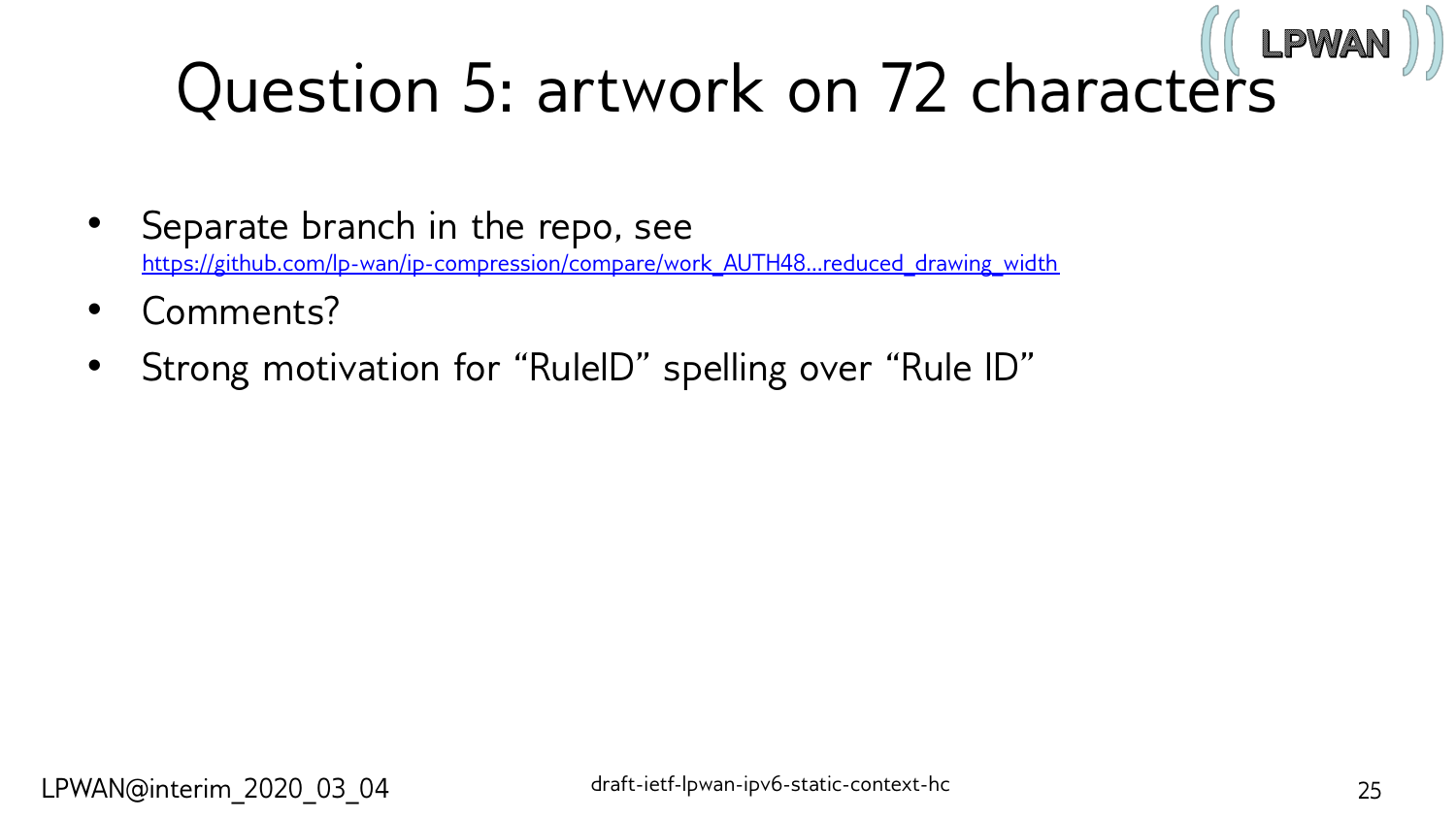

# Question 5: artwork on 72 characters
Separate branch in the repo, see
https://github.com/lp-wan/ip-compression/compare/work_AUTH48...reduced_drawing_width
Comments?
Strong motivation for “RuleID” spelling over “Rule ID”
25